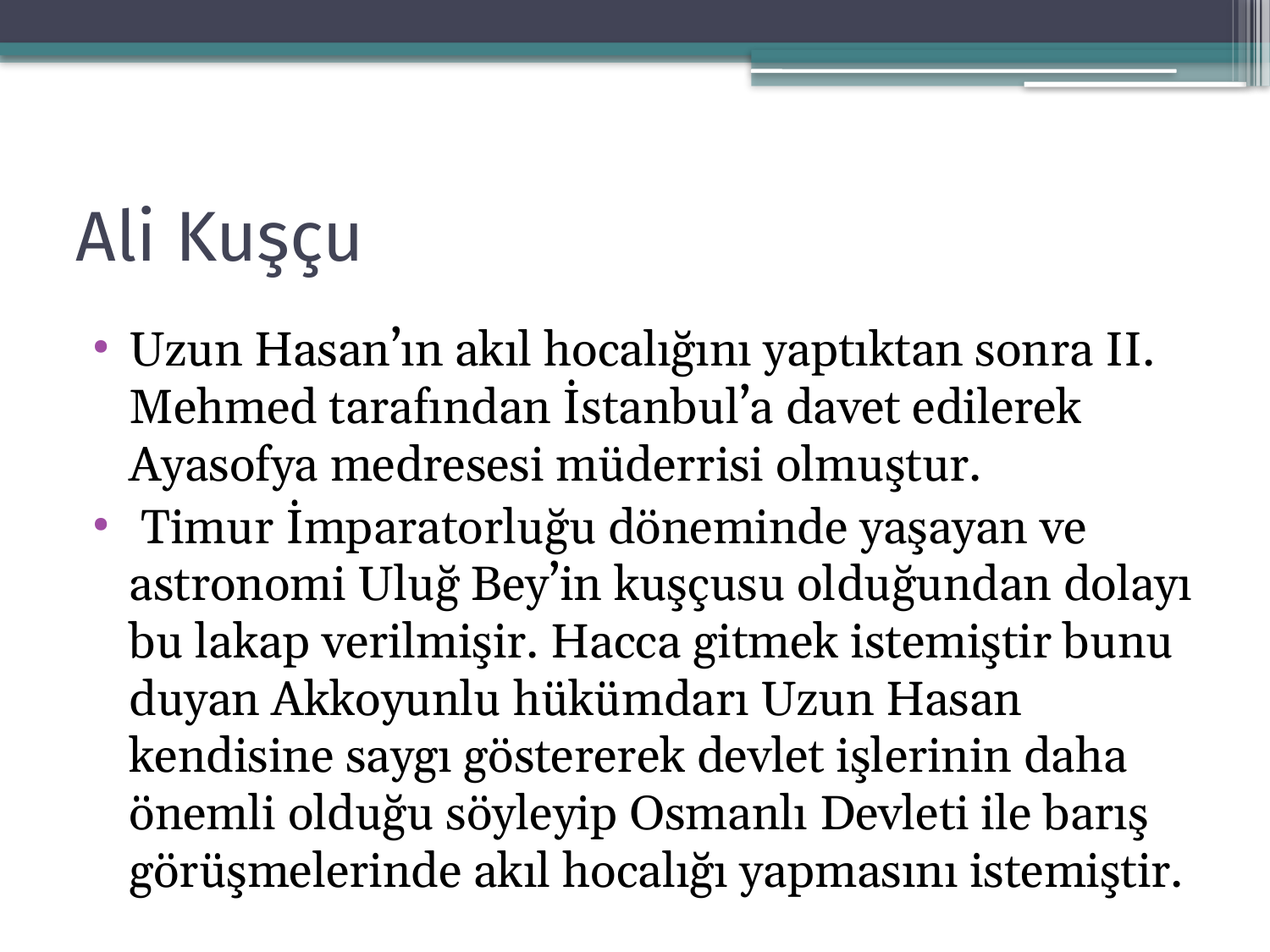

# Ali Kuşçu
Uzun Hasan’ın akıl hocalığını yaptıktan sonra II. Mehmed tarafından İstanbul’a davet edilerek Ayasofya medresesi müderrisi olmuştur.
 Timur İmparatorluğu döneminde yaşayan ve astronomi Uluğ Bey’in kuşçusu olduğundan dolayı bu lakap verilmişir. Hacca gitmek istemiştir bunu duyan Akkoyunlu hükümdarı Uzun Hasan kendisine saygı göstererek devlet işlerinin daha önemli olduğu söyleyip Osmanlı Devleti ile barış görüşmelerinde akıl hocalığı yapmasını istemiştir.